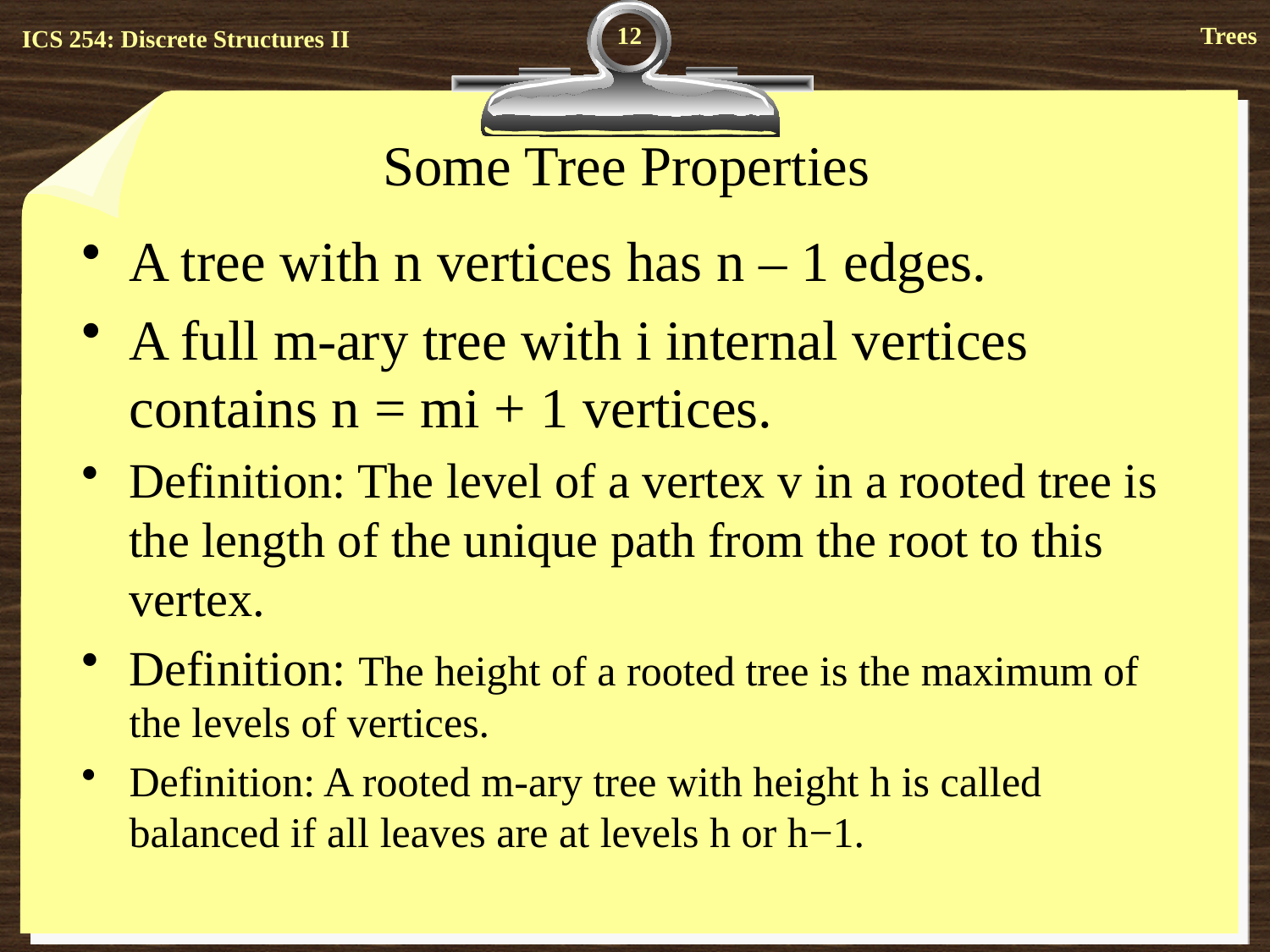

12
# Some Tree Properties
A tree with n vertices has n – 1 edges.
A full m-ary tree with i internal vertices contains n = mi + 1 vertices.
Definition: The level of a vertex v in a rooted tree is the length of the unique path from the root to this vertex.
Definition: The height of a rooted tree is the maximum of the levels of vertices.
Definition: A rooted m-ary tree with height h is called balanced if all leaves are at levels h or h−1.